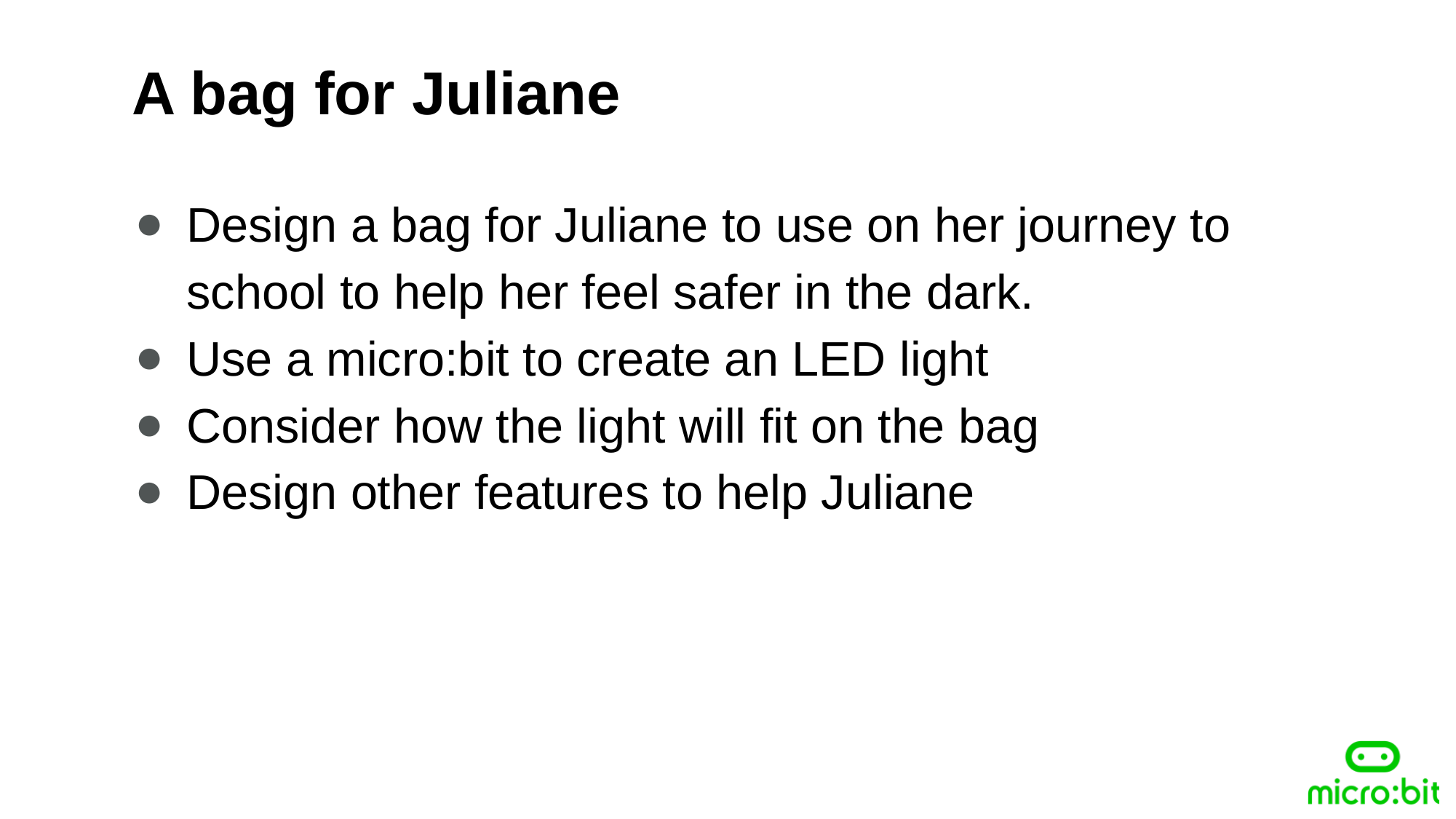

A bag for Juliane

Design a bag for Juliane to use on her journey to school to help her feel safer in the dark.
Use a micro:bit to create an LED light
Consider how the light will fit on the bag
Design other features to help Juliane